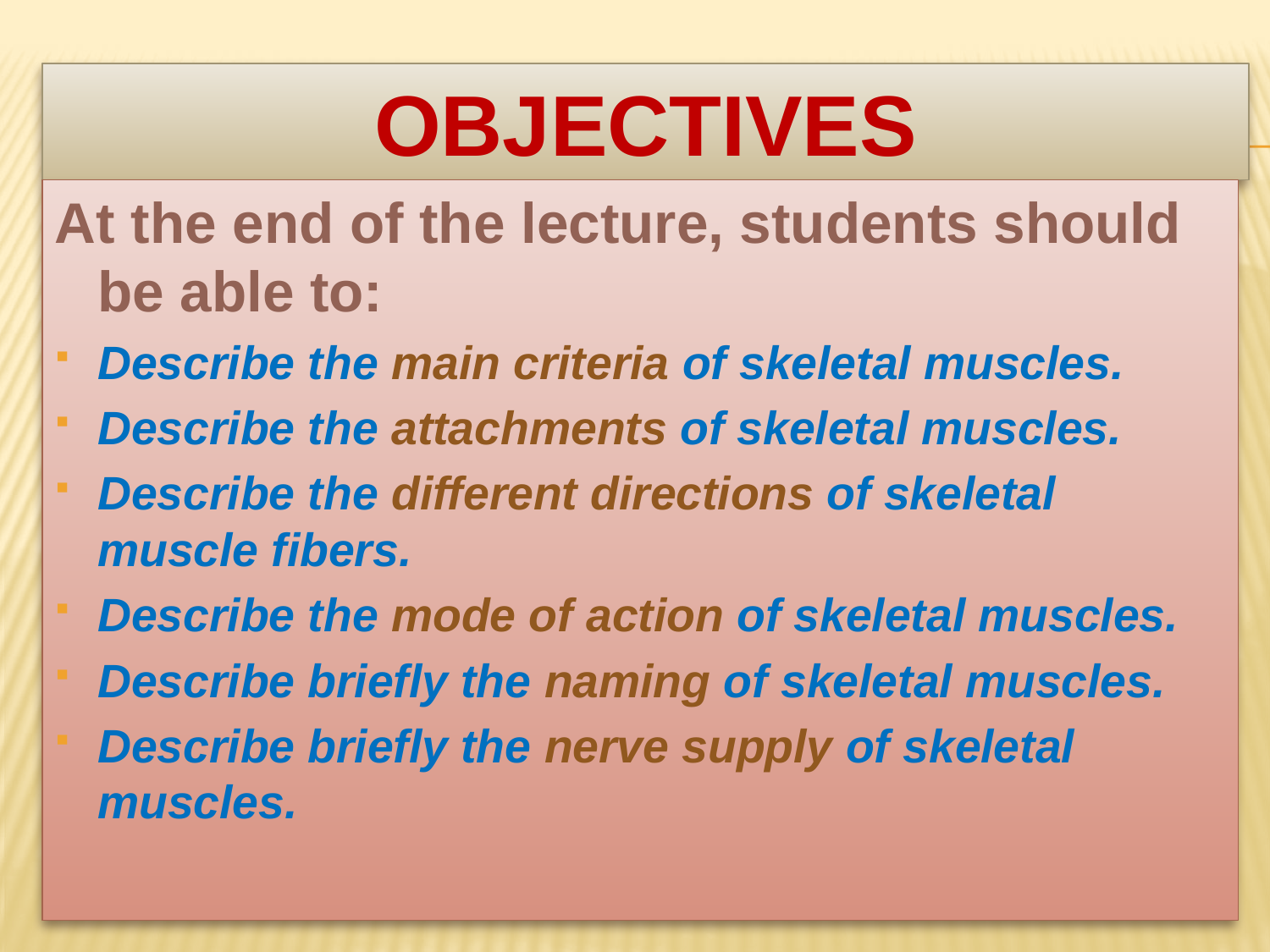

# OBJECTIVES
At the end of the lecture, students should be able to:
Describe the main criteria of skeletal muscles.
Describe the attachments of skeletal muscles.
Describe the different directions of skeletal muscle fibers.
Describe the mode of action of skeletal muscles.
Describe briefly the naming of skeletal muscles.
Describe briefly the nerve supply of skeletal muscles.